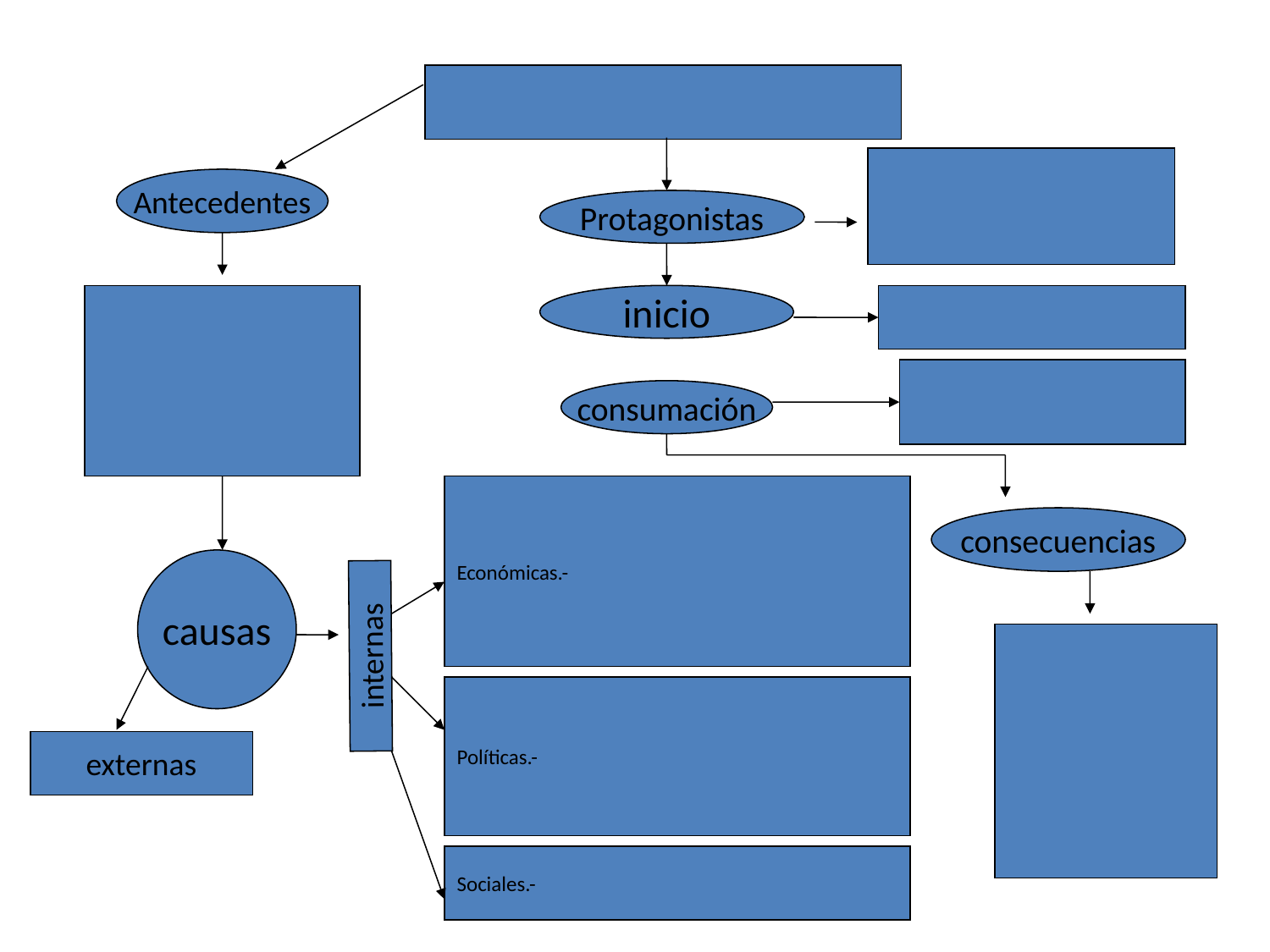

Antecedentes
Protagonistas

inicio

consumación

Económicas.-
consecuencias
causas

internas

Políticas.-
externas

Sociales.-